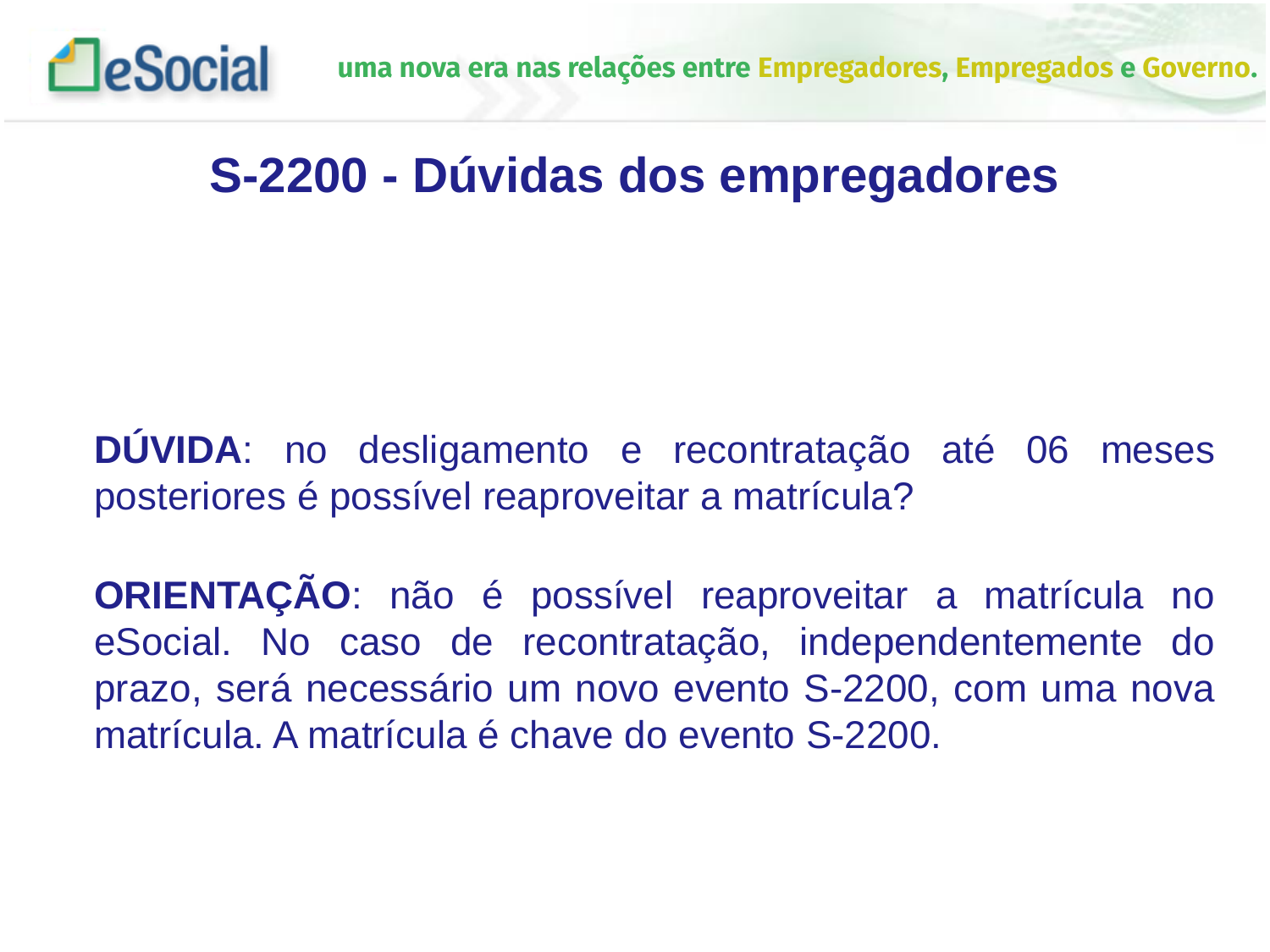

S-2200 - Dúvidas dos empregadores

DÚVIDA: no desligamento e recontratação até 06 meses posteriores é possível reaproveitar a matrícula?

ORIENTAÇÃO: não é possível reaproveitar a matrícula no eSocial. No caso de recontratação, independentemente do prazo, será necessário um novo evento S-2200, com uma nova matrícula. A matrícula é chave do evento S-2200.